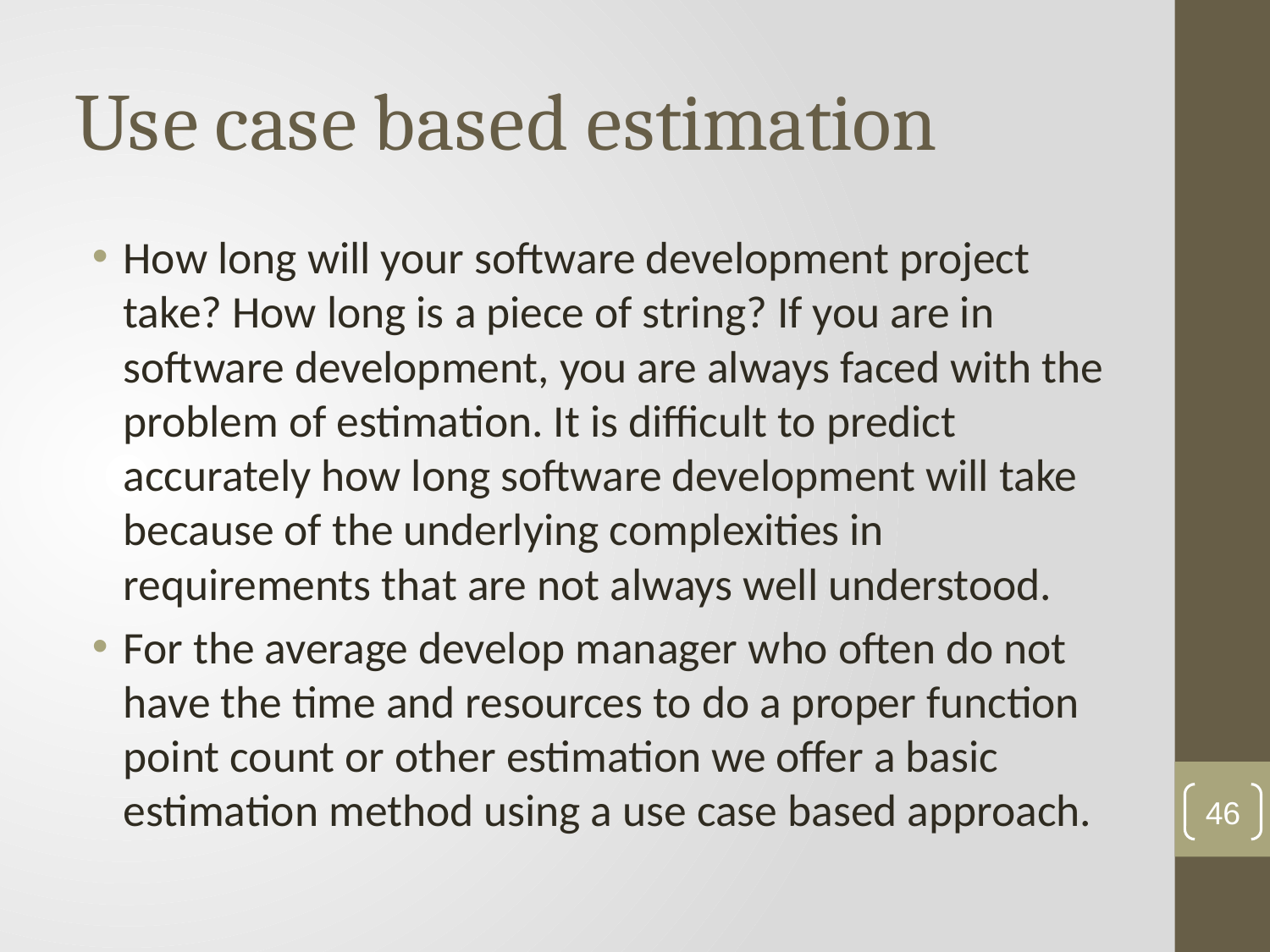

# Use case based estimation
How long will your software development project take? How long is a piece of string? If you are in software development, you are always faced with the problem of estimation. It is difficult to predict accurately how long software development will take because of the underlying complexities in requirements that are not always well understood.
For the average develop manager who often do not have the time and resources to do a proper function point count or other estimation we offer a basic estimation method using a use case based approach.

46